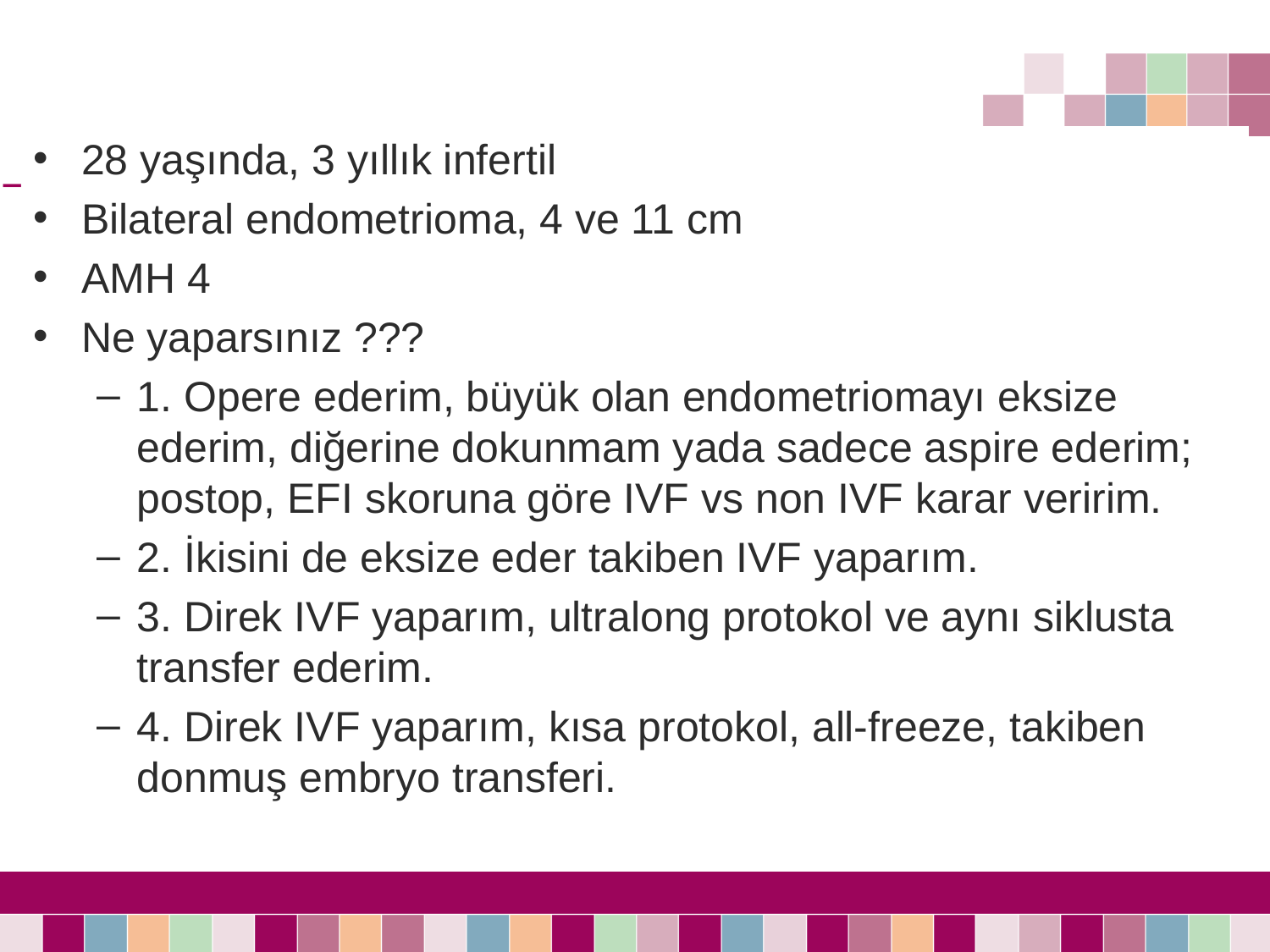

#
28 yaşında, 3 yıllık infertil
Bilateral endometrioma, 4 ve 11 cm
AMH 4
Ne yaparsınız ???
1. Opere ederim, büyük olan endometriomayı eksize ederim, diğerine dokunmam yada sadece aspire ederim; postop, EFI skoruna göre IVF vs non IVF karar veririm.
2. İkisini de eksize eder takiben IVF yaparım.
3. Direk IVF yaparım, ultralong protokol ve aynı siklusta transfer ederim.
4. Direk IVF yaparım, kısa protokol, all-freeze, takiben donmuş embryo transferi.